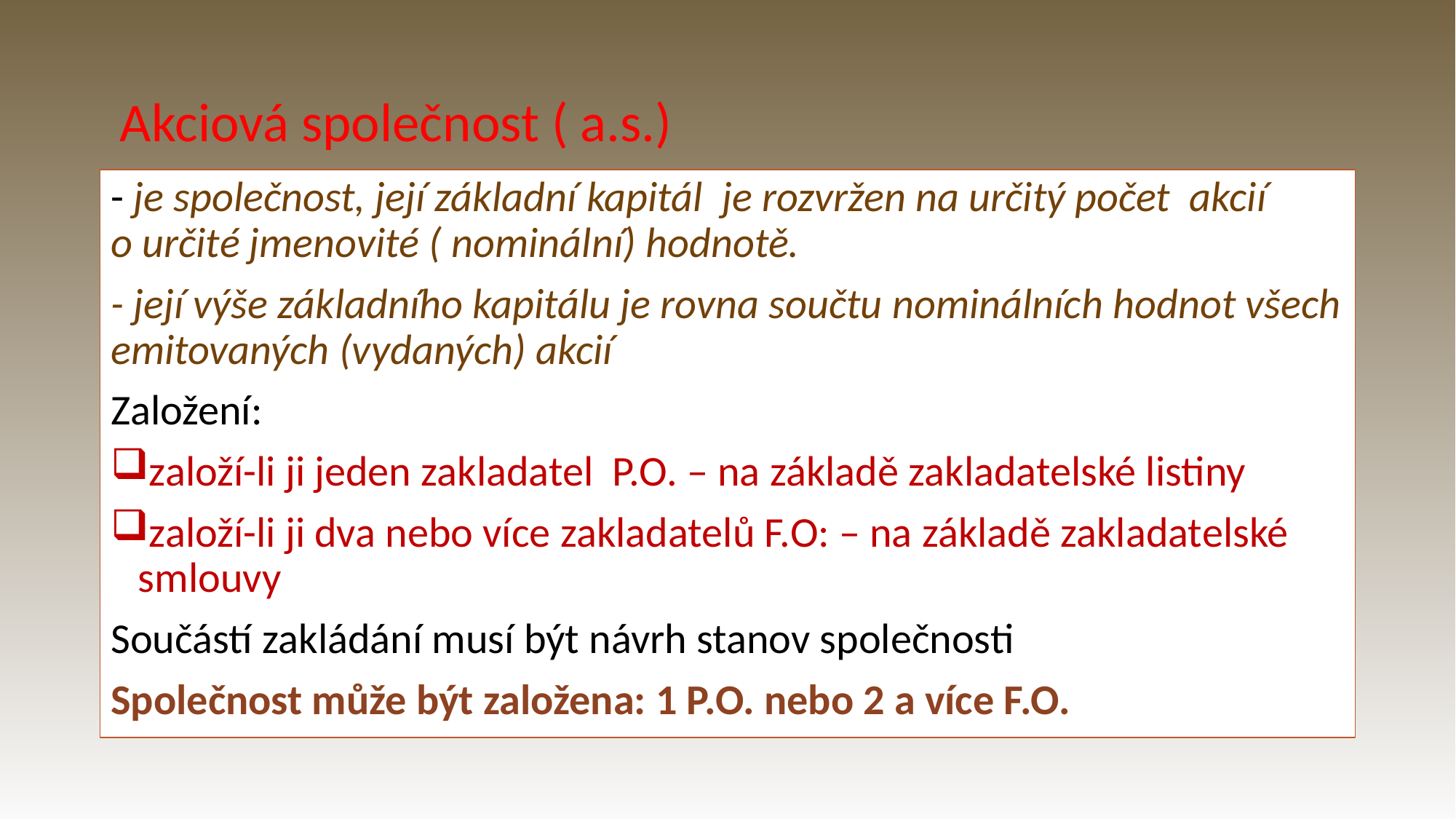

# Akciová společnost ( a.s.)
- je společnost, její základní kapitál  je rozvržen na určitý počet  akcií
o určité jmenovité ( nominální) hodnotě.
- její výše základního kapitálu je rovna součtu nominálních hodnot všech emitovaných (vydaných) akcií
Založení:
založí-li ji jeden zakladatel  P.O. – na základě zakladatelské listiny
založí-li ji dva nebo více zakladatelů F.O: – na základě zakladatelské smlouvy
Součástí zakládání musí být návrh stanov společnosti
Společnost může být založena: 1 P.O. nebo 2 a více F.O.